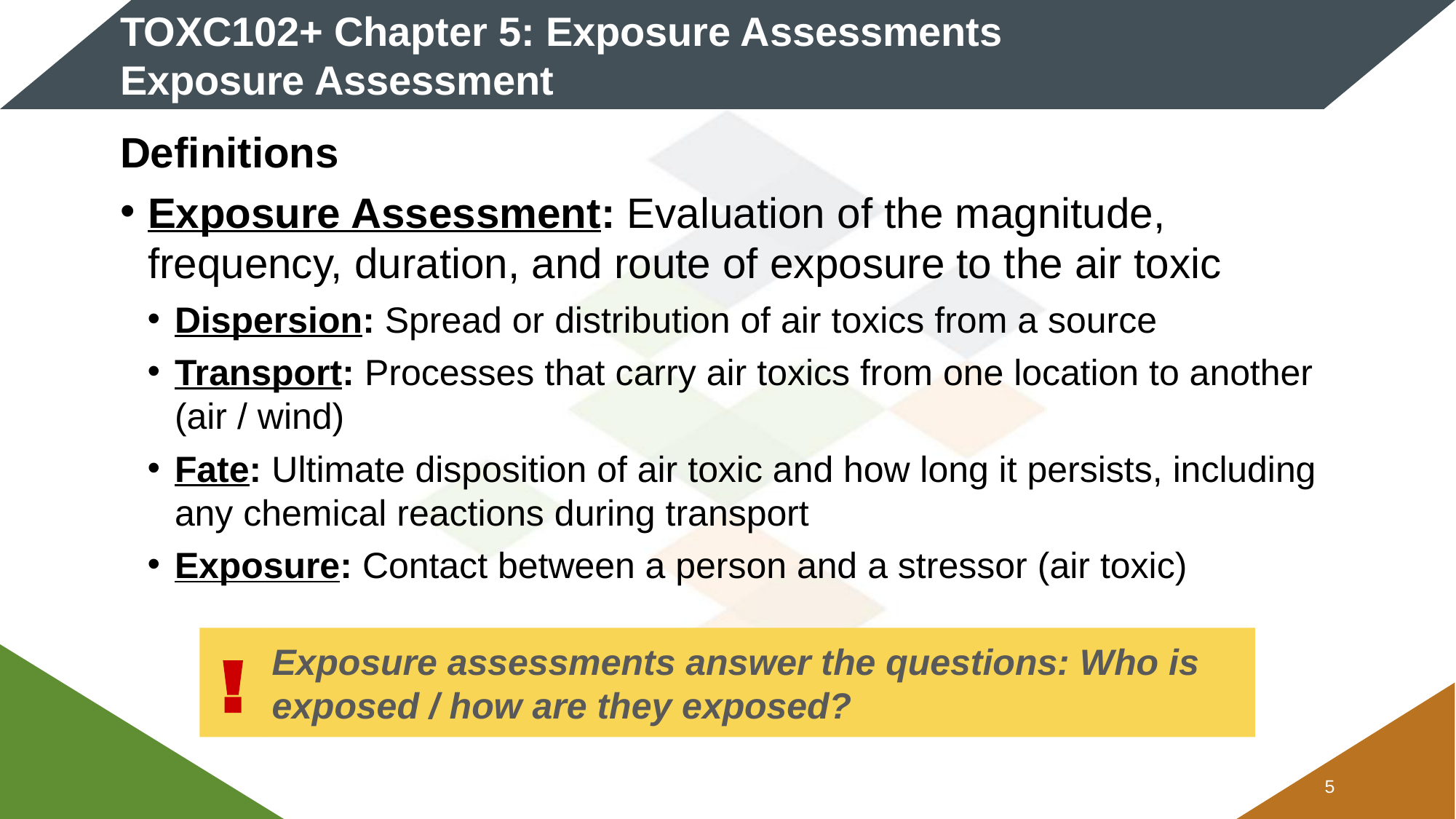

# TOXC102+ Chapter 5: Exposure Assessments Exposure Assessment
Definitions
Exposure Assessment: Evaluation of the magnitude, frequency, duration, and route of exposure to the air toxic
Dispersion: Spread or distribution of air toxics from a source
Transport: Processes that carry air toxics from one location to another (air / wind)
Fate: Ultimate disposition of air toxic and how long it persists, including any chemical reactions during transport
Exposure: Contact between a person and a stressor (air toxic)
!
Exposure assessments answer the questions: Who is exposed / how are they exposed?
5